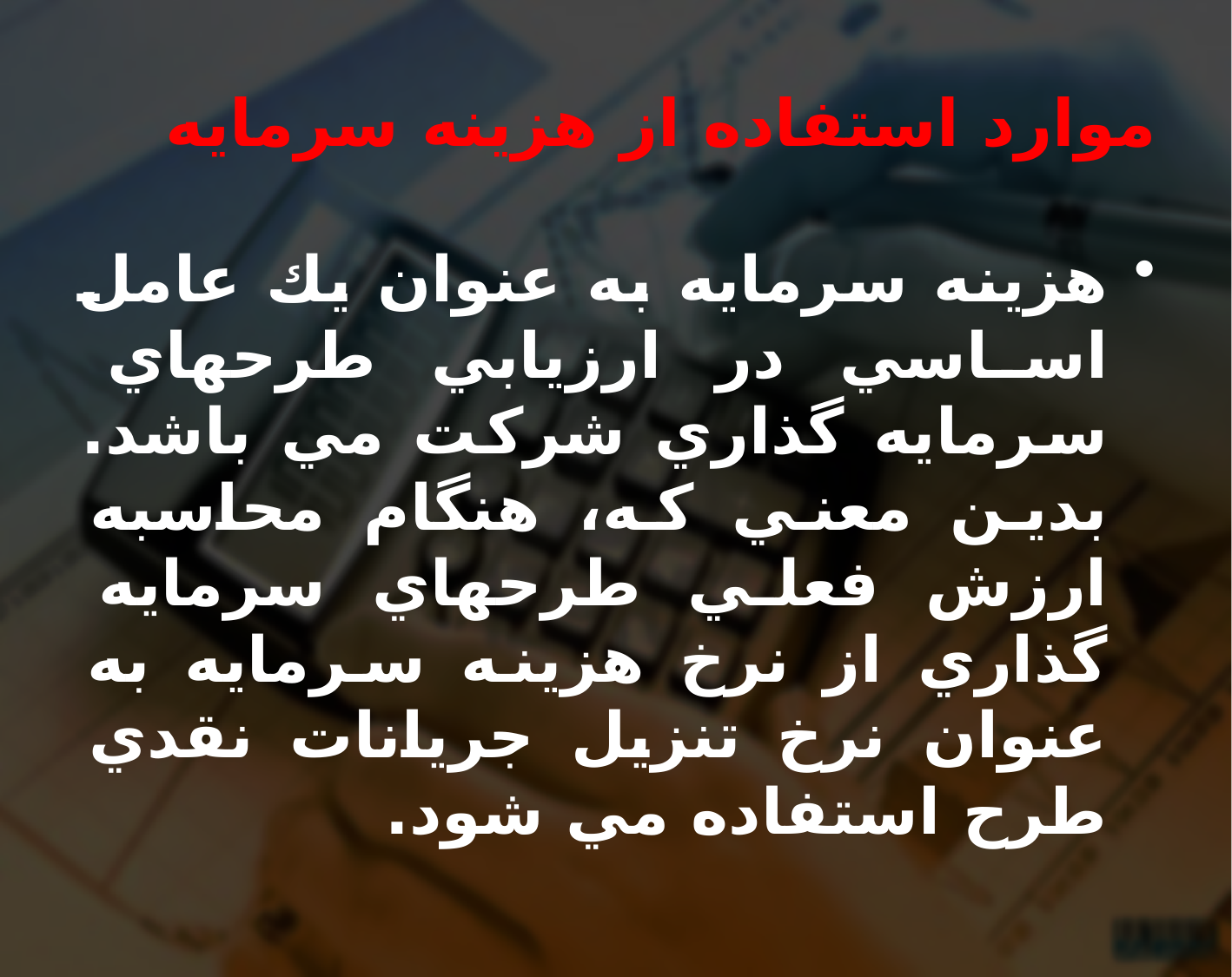

# موارد استفاده از هزينه سرمايه
هزينه سرمايه به عنوان يك عامل اساسي در ارزيابي طرحهاي سرمايه گذاري شركت مي باشد. بدين معني كه، هنگام محاسبه ارزش فعلي طرحهاي سرمايه گذاري از نرخ هزينه سرمايه به عنوان نرخ تنزيل جريانات نقدي طرح استفاده مي شود.